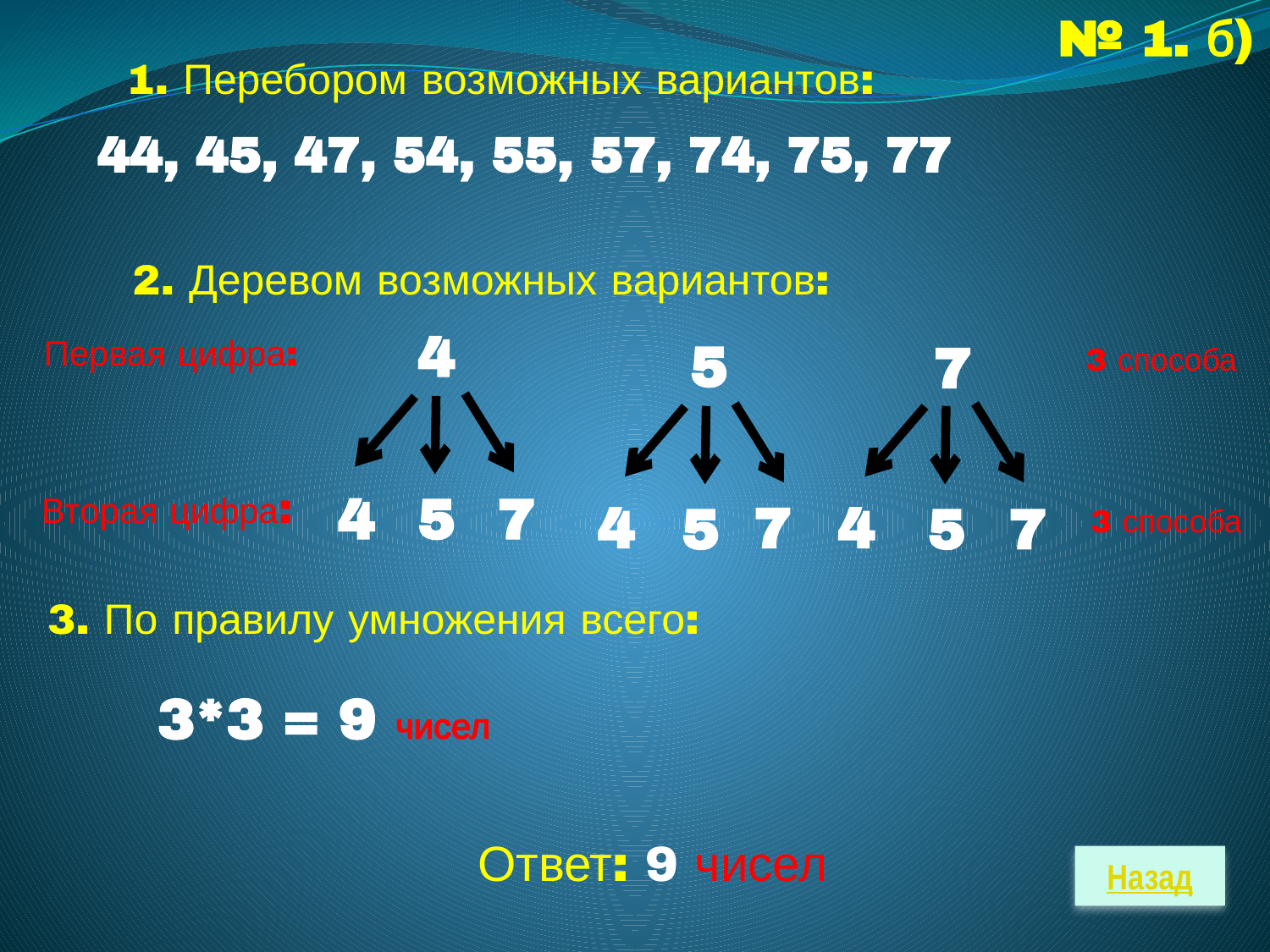

№ 1. б)
1. Перебором возможных вариантов:
44, 45, 47, 54, 55, 57, 74, 75, 77
2. Деревом возможных вариантов:
4
5
Первая цифра:
7
3 способа
Вторая цифра:
4
5
7
4
7
4
5
5
7
3 способа
3. По правилу умножения всего:
3*3 = 9 чисел
Ответ: 9 чисел
Назад